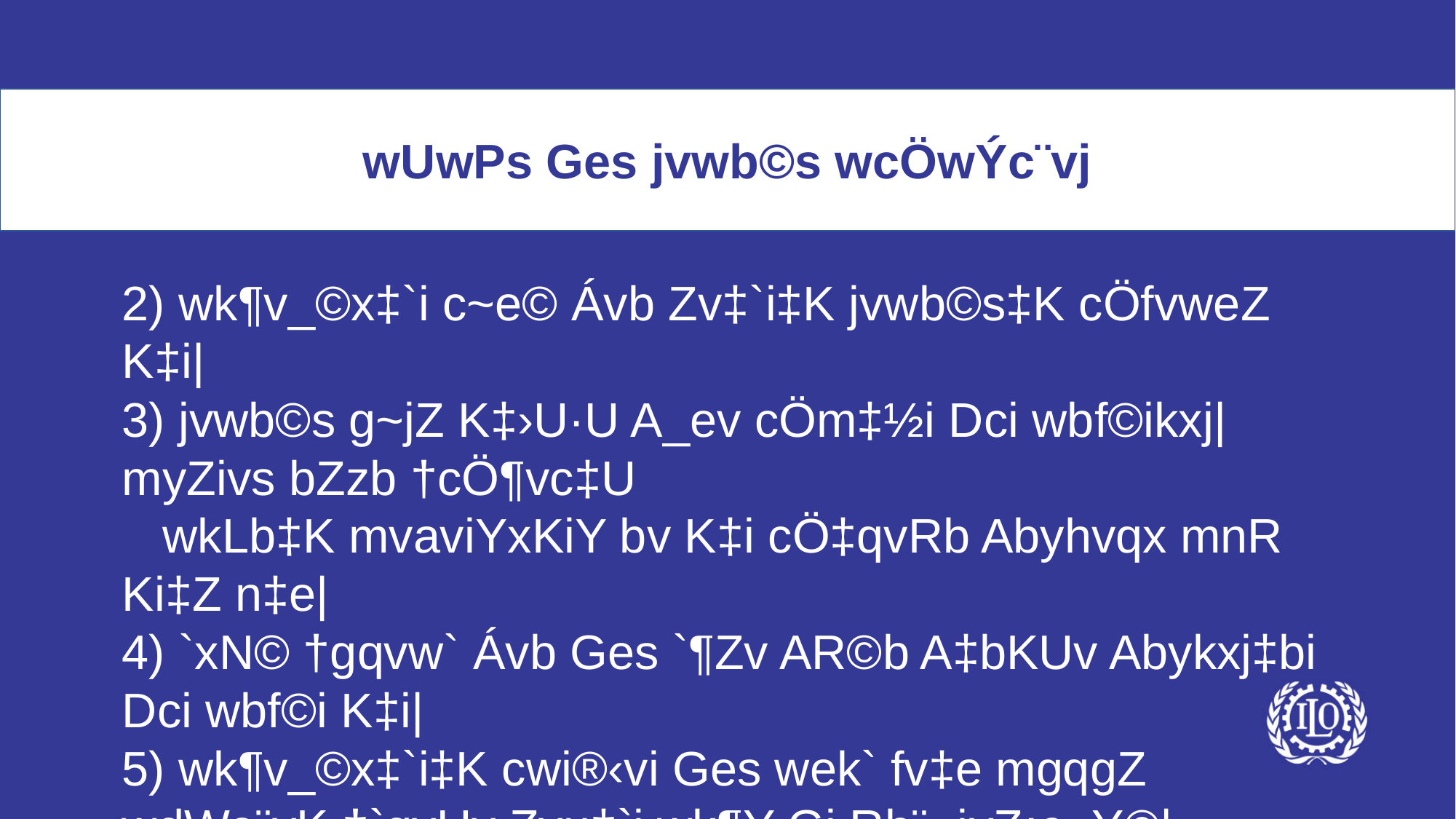

wUwPs Ges jvwb©s wcÖwÝc¨vj
2) wk¶v_©x‡`i c~e© Ávb Zv‡`i‡K jvwb©s‡K cÖfvweZ K‡i|
3) jvwb©s g~jZ K‡›U·U A_ev cÖm‡½i Dci wbf©ikxj| myZivs bZzb †cÖ¶vc‡U
   wkLb‡K mvaviYxKiY bv K‡i cÖ‡qvRb Abyhvqx mnR Ki‡Z n‡e|
4) `xN© †gqvw` Ávb Ges `¶Zv AR©b A‡bKUv Abykxj‡bi Dci wbf©i K‡i|
5) wk¶v_©x‡`i‡K cwi®‹vi Ges wek` fv‡e mgqgZ wdWe¨vK †`qvUv Zvu‡`i wk¶Y Gi Rb¨ ¸iyZ¡c~Y©|
6) wk¶v_©x‡`i m„wókxjZvi weKvk Kiv †h‡Z cv‡i|